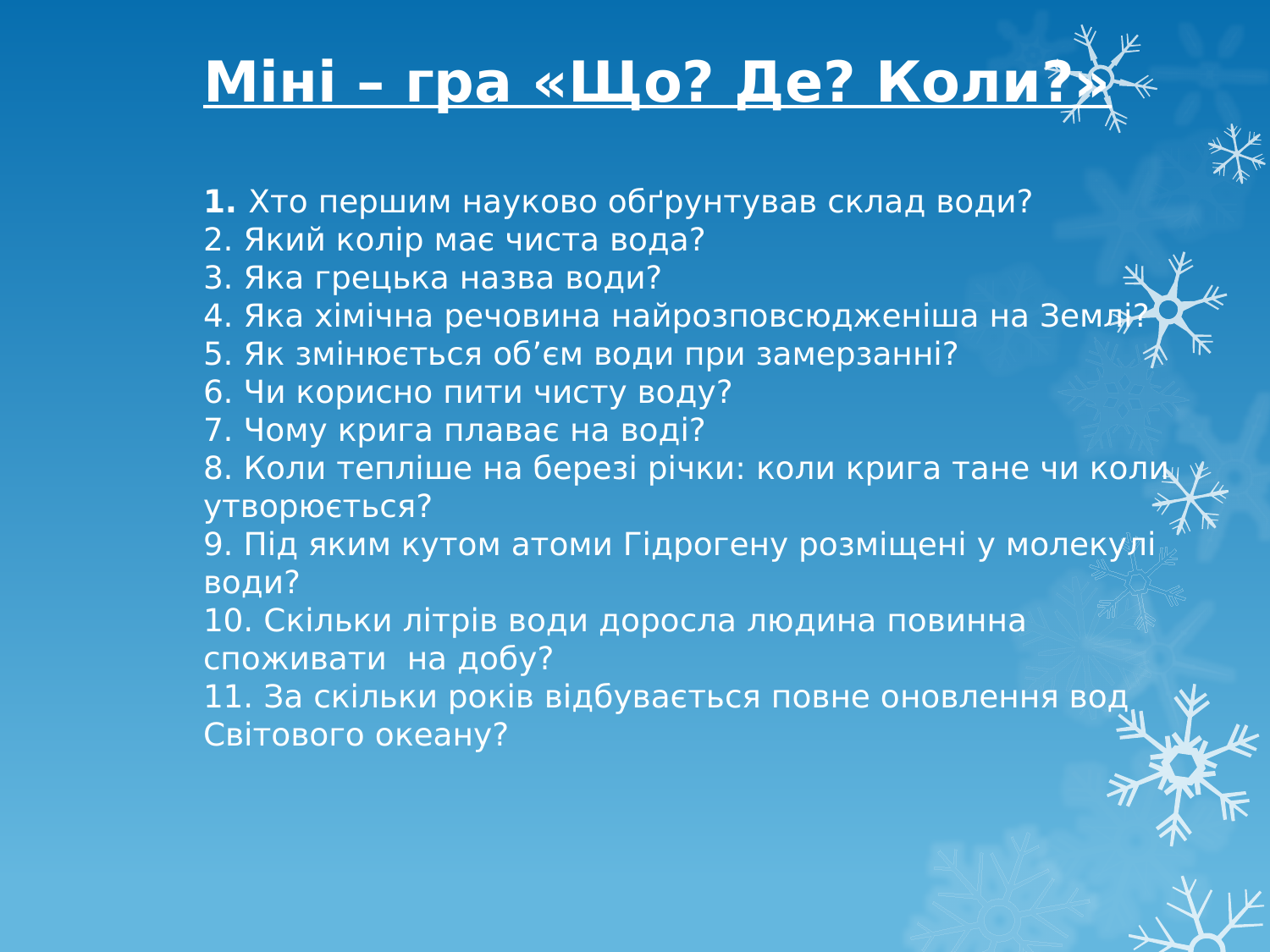

# Міні – гра «Що? Де? Коли?» 1. Хто першим науково обґрунтував склад води? 2. Який колір має чиста вода? 3. Яка грецька назва води? 4. Яка хімічна речовина найрозповсюдженіша на Землі? 5. Як змінюється об’єм води при замерзанні? 6. Чи корисно пити чисту воду? 7. Чому крига плаває на воді? 8. Коли тепліше на березі річки: коли крига тане чи коли утворюється? 9. Під яким кутом атоми Гідрогену розміщені у молекулі води? 10. Скільки літрів води доросла людина повинна  споживати  на добу? 11. За скільки років відбувається повне оновлення вод  Світового океану?